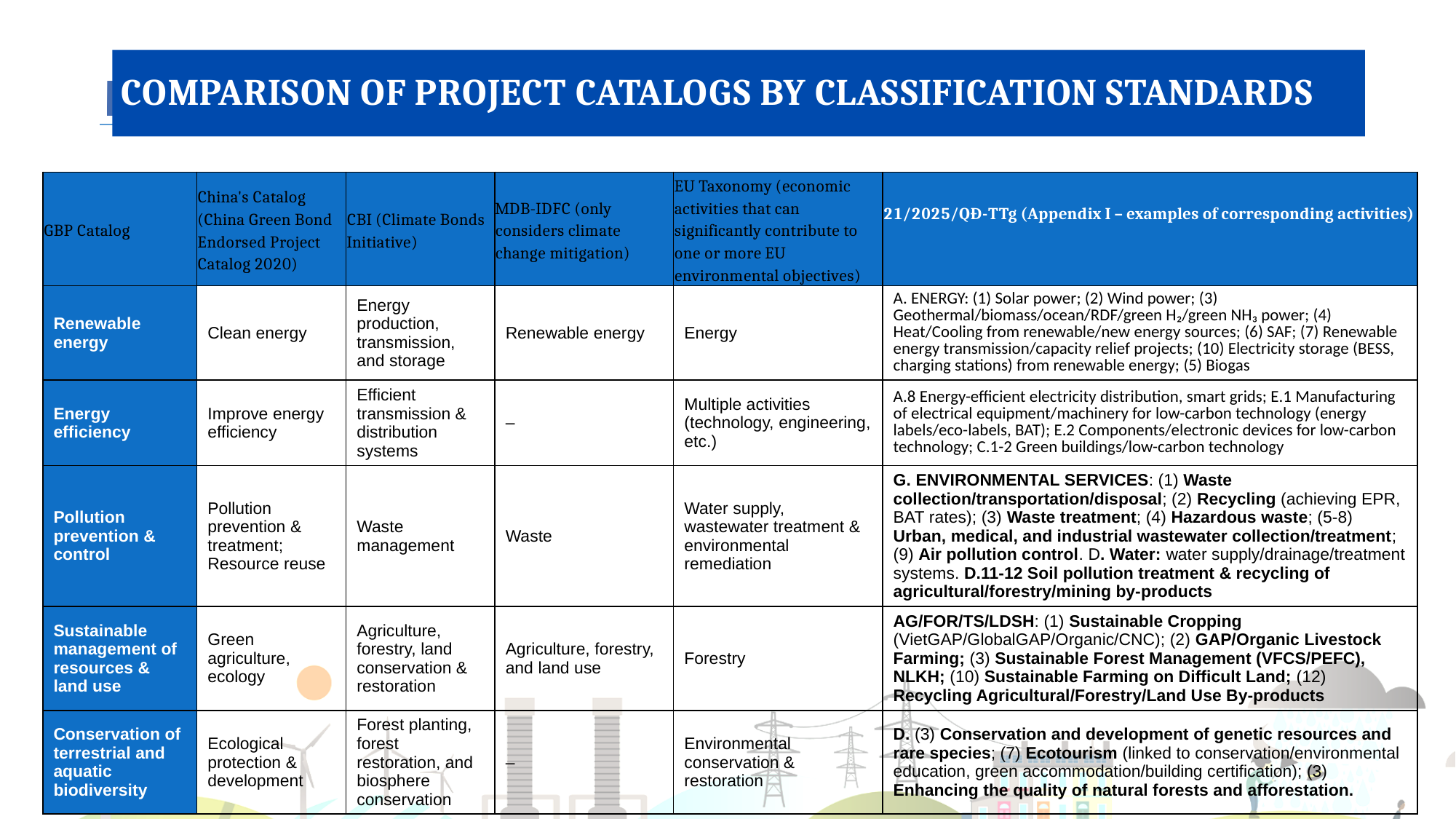

COMPARISON OF PROJECT CATALOGS BY CLASSIFICATION STANDARDS
| GBP Catalog | China's Catalog (China Green Bond Endorsed Project Catalog 2020) | CBI (Climate Bonds Initiative) | MDB-IDFC (only considers climate change mitigation) | EU Taxonomy (economic activities that can significantly contribute to one or more EU environmental objectives) | 21/2025/QĐ-TTg (Appendix I – examples of corresponding activities) |
| --- | --- | --- | --- | --- | --- |
| Renewable energy | Clean energy | Energy production, transmission, and storage | Renewable energy | Energy | A. ENERGY: (1) Solar power; (2) Wind power; (3) Geothermal/biomass/ocean/RDF/green H₂/green NH₃ power; (4) Heat/Cooling from renewable/new energy sources; (6) SAF; (7) Renewable energy transmission/capacity relief projects; (10) Electricity storage (BESS, charging stations) from renewable energy; (5) Biogas |
| Energy efficiency | Improve energy efficiency | Efficient transmission & distribution systems | – | Multiple activities (technology, engineering, etc.) | A.8 Energy-efficient electricity distribution, smart grids; E.1 Manufacturing of electrical equipment/machinery for low-carbon technology (energy labels/eco-labels, BAT); E.2 Components/electronic devices for low-carbon technology; C.1-2 Green buildings/low-carbon technology |
| Pollution prevention & control | Pollution prevention & treatment; Resource reuse | Waste management | Waste | Water supply, wastewater treatment & environmental remediation | G. ENVIRONMENTAL SERVICES: (1) Waste collection/transportation/disposal; (2) Recycling (achieving EPR, BAT rates); (3) Waste treatment; (4) Hazardous waste; (5-8) Urban, medical, and industrial wastewater collection/treatment; (9) Air pollution control. D. Water: water supply/drainage/treatment systems. D.11-12 Soil pollution treatment & recycling of agricultural/forestry/mining by-products |
| Sustainable management of resources & land use | Green agriculture, ecology | Agriculture, forestry, land conservation & restoration | Agriculture, forestry, and land use | Forestry | AG/FOR/TS/LDSH: (1) Sustainable Cropping (VietGAP/GlobalGAP/Organic/CNC); (2) GAP/Organic Livestock Farming; (3) Sustainable Forest Management (VFCS/PEFC), NLKH; (10) Sustainable Farming on Difficult Land; (12) Recycling Agricultural/Forestry/Land Use By-products |
| Conservation of terrestrial and aquatic biodiversity | Ecological protection & development | Forest planting, forest restoration, and biosphere conservation | – | Environmental conservation & restoration | D. (3) Conservation and development of genetic resources and rare species; (7) Ecotourism (linked to conservation/environmental education, green accommodation/building certification); (3) Enhancing the quality of natural forests and afforestation. |